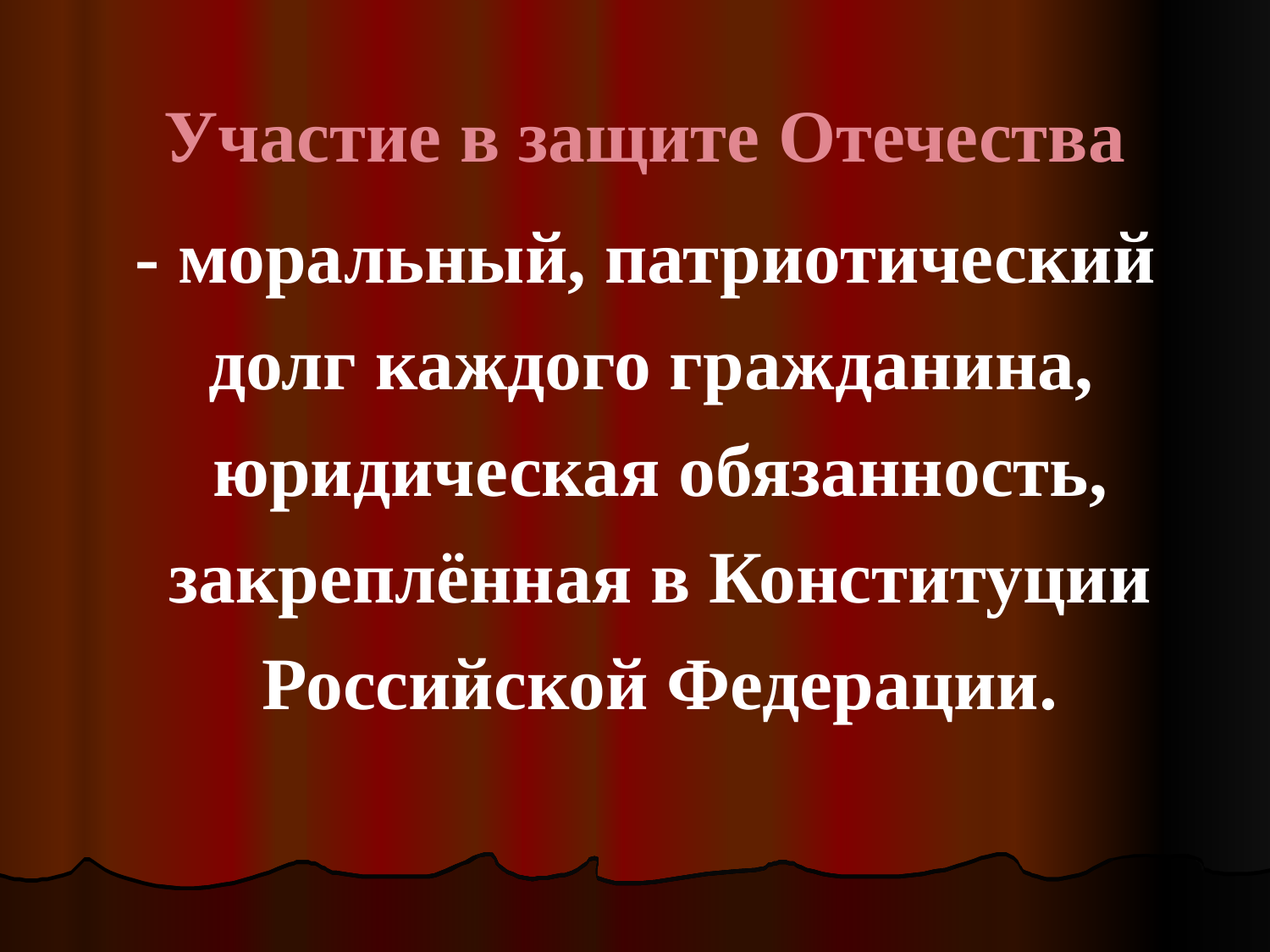

Участие в защите Отечества
 - моральный, патриотический долг каждого гражданина,  юридическая обязанность, закреплённая в Конституции Российской Федерации.